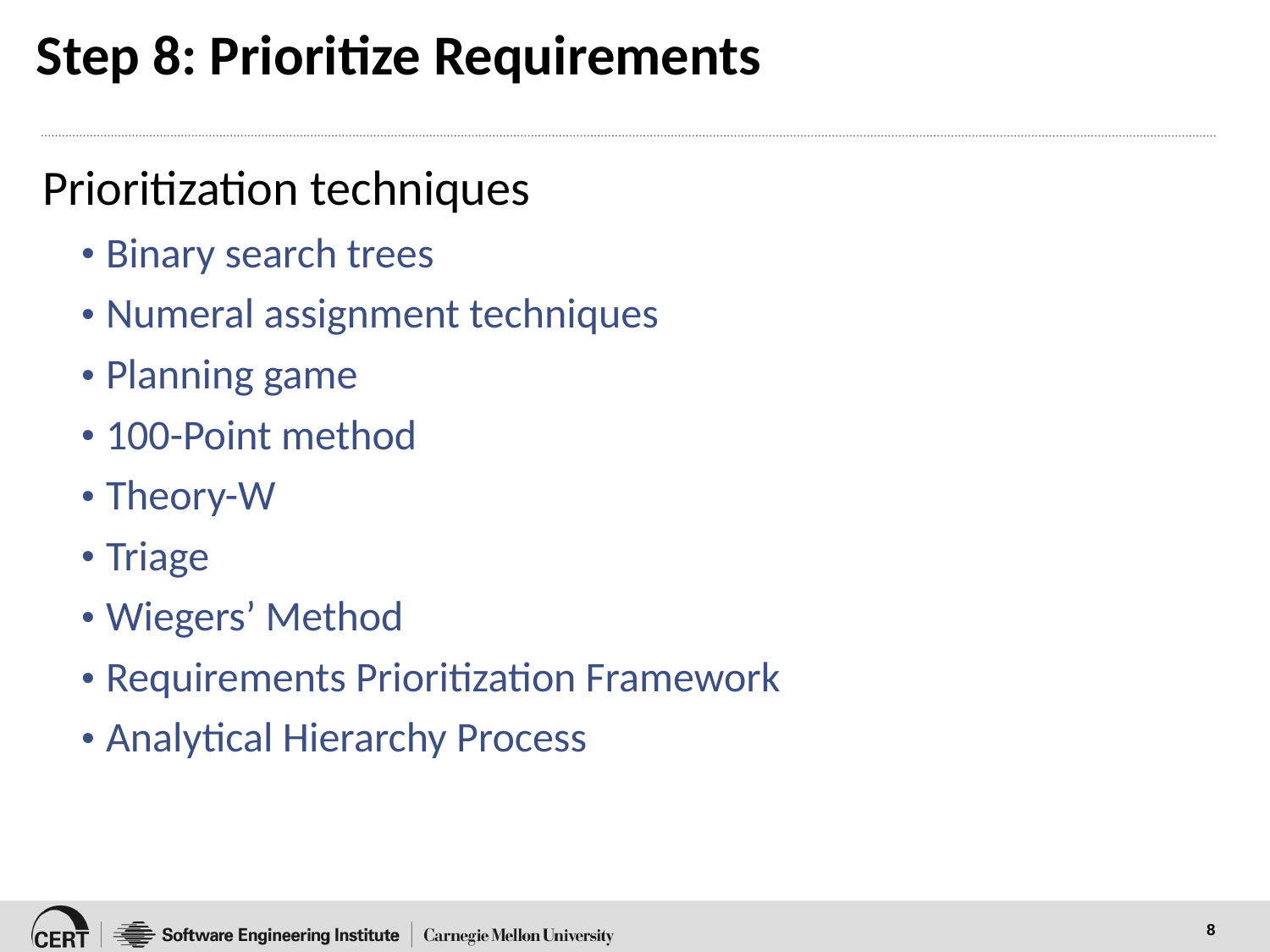

# Step 8: Prioritize Requirements
Prioritization techniques
Binary search trees
Numeral assignment techniques
Planning game
100-Point method
Theory-W
Triage
Wiegers’ Method
Requirements Prioritization Framework
Analytical Hierarchy Process